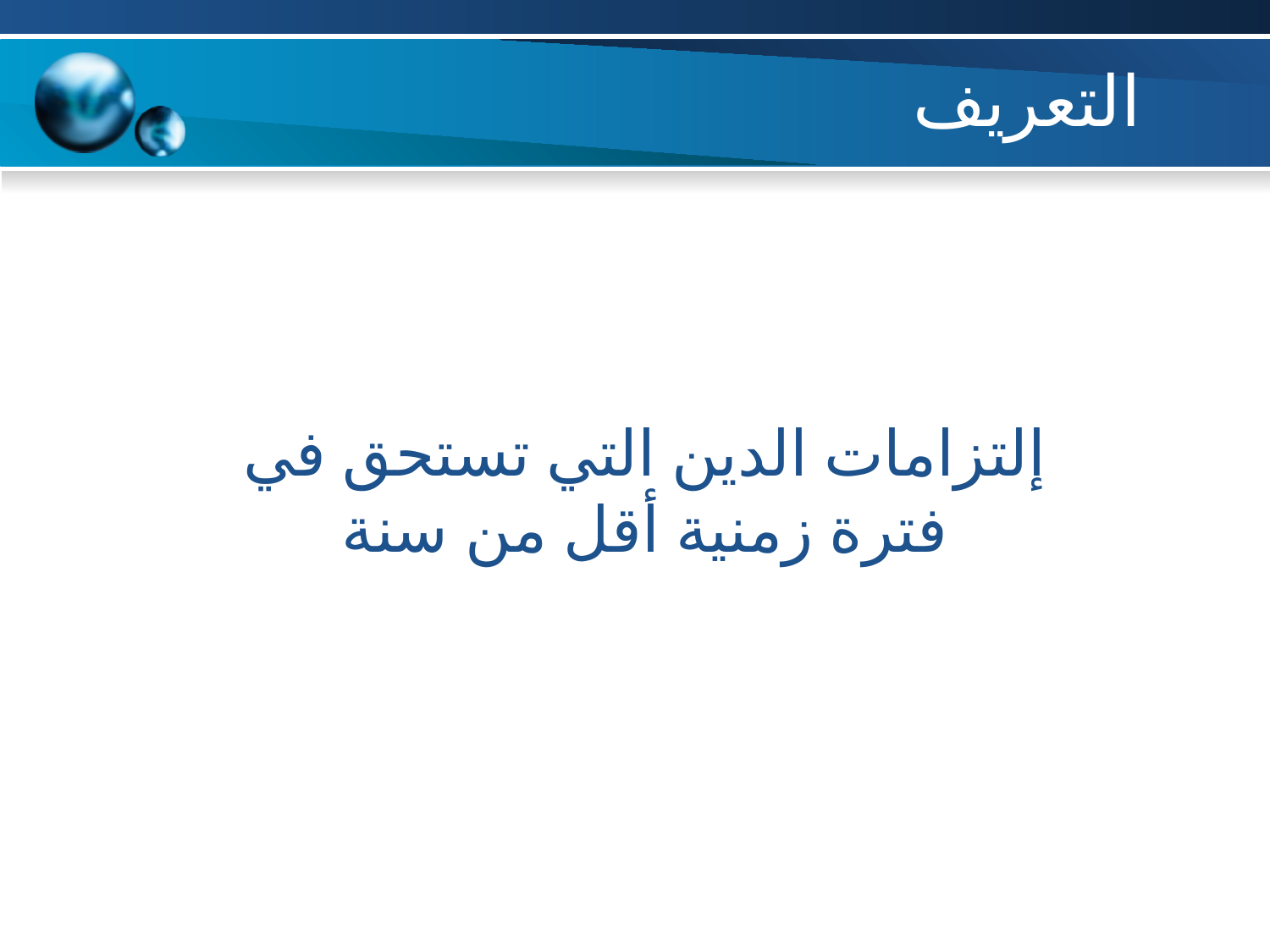

# التعريف
إلتزامات الدين التي تستحق في فترة زمنية أقل من سنة